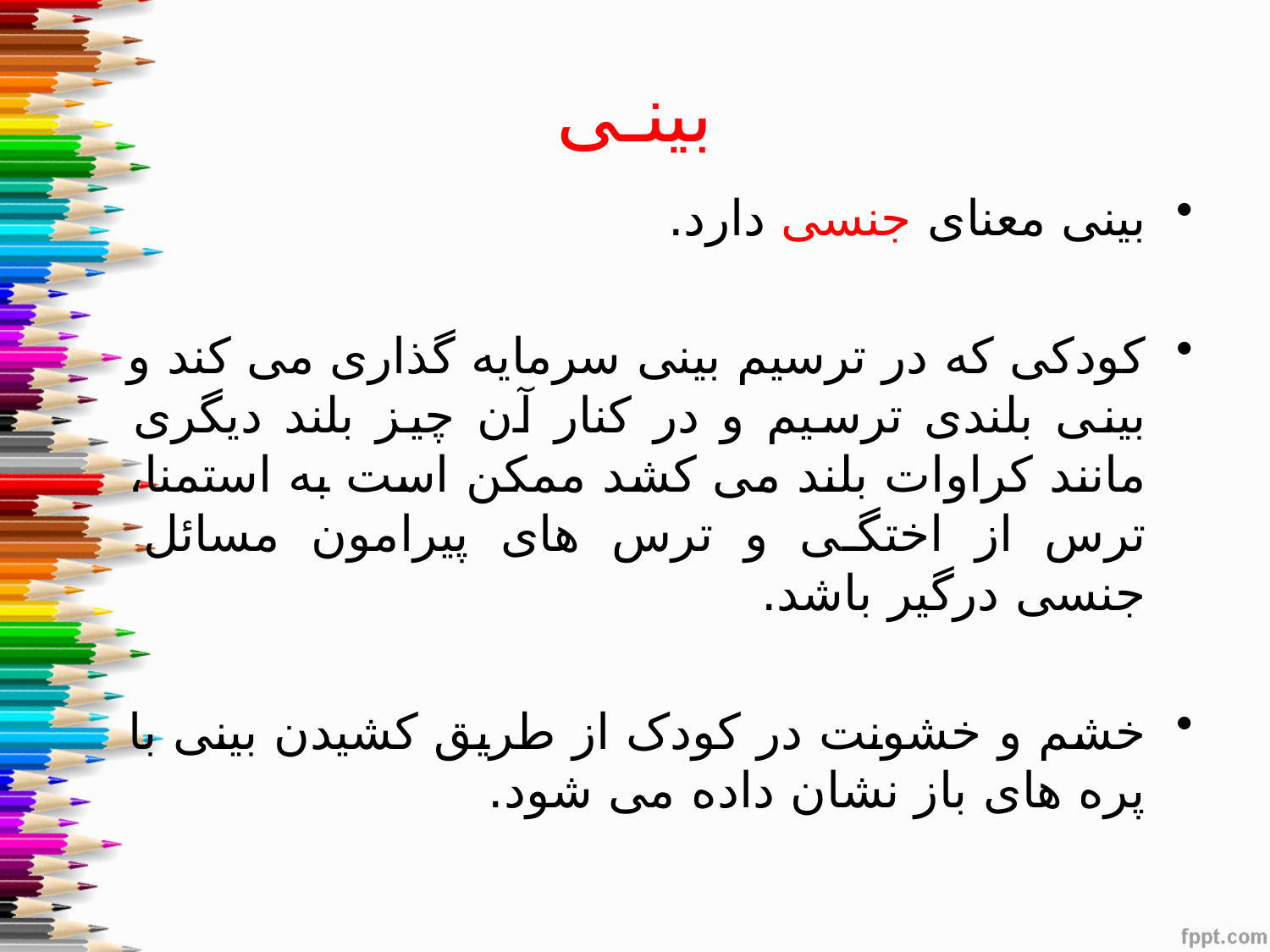

# بینـی
بینی معنای جنسی دارد.

کودکی که در ترسیم بینی سرمایه گذاری می کند و بینی بلندی ترسیم و در کنار آن چیز بلند دیگری مانند کراوات بلند می کشد ممکن است به استمنا، ترس از اختگی و ترس های پیرامون مسائل جنسی درگیر باشد.

خشم و خشونت در کودک از طریق کشیدن بینی با پره های باز نشان داده می شود.